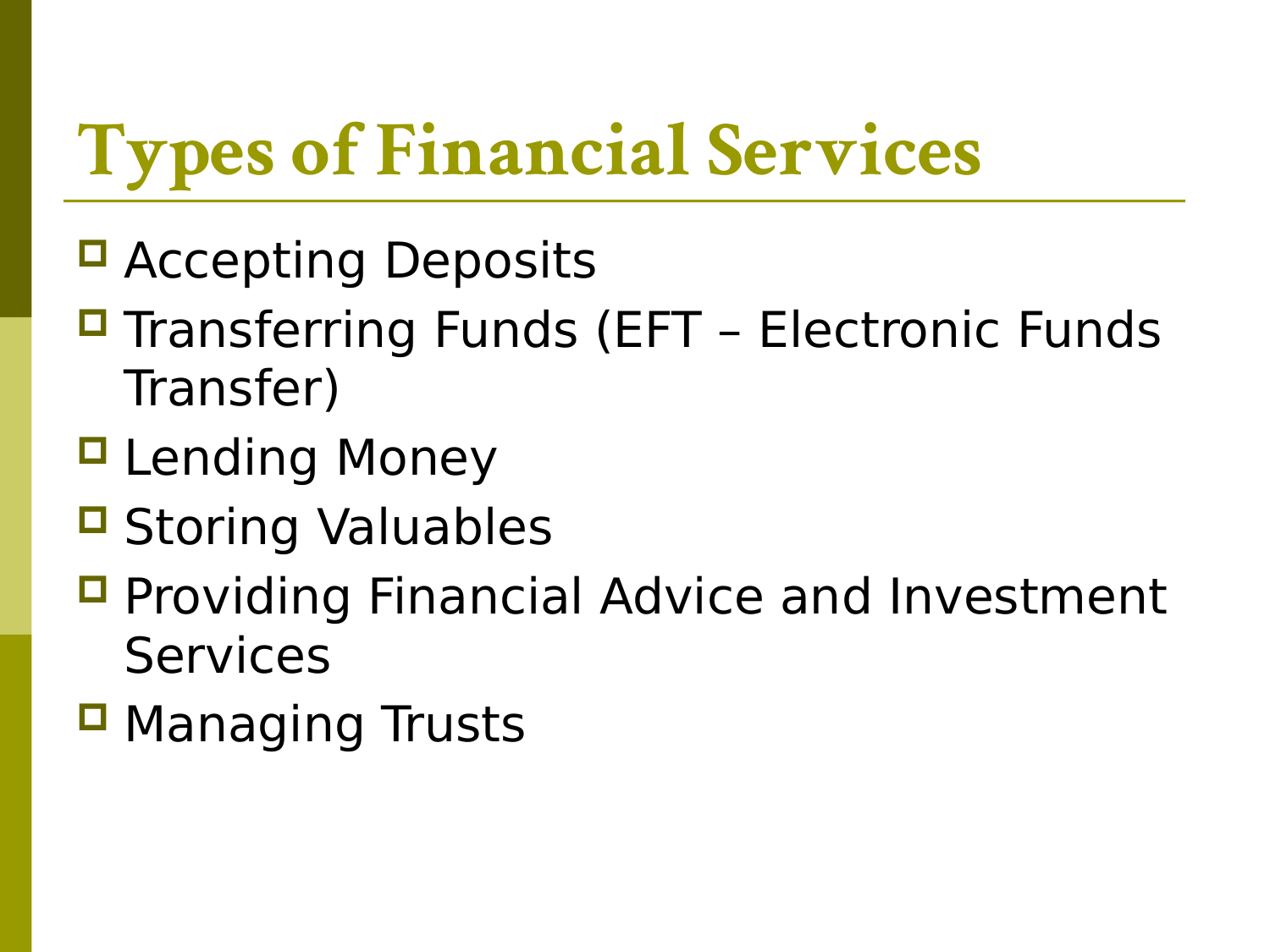

# Types of Financial Services
Accepting Deposits
Transferring Funds (EFT – Electronic Funds Transfer)
Lending Money
Storing Valuables
Providing Financial Advice and Investment Services
Managing Trusts